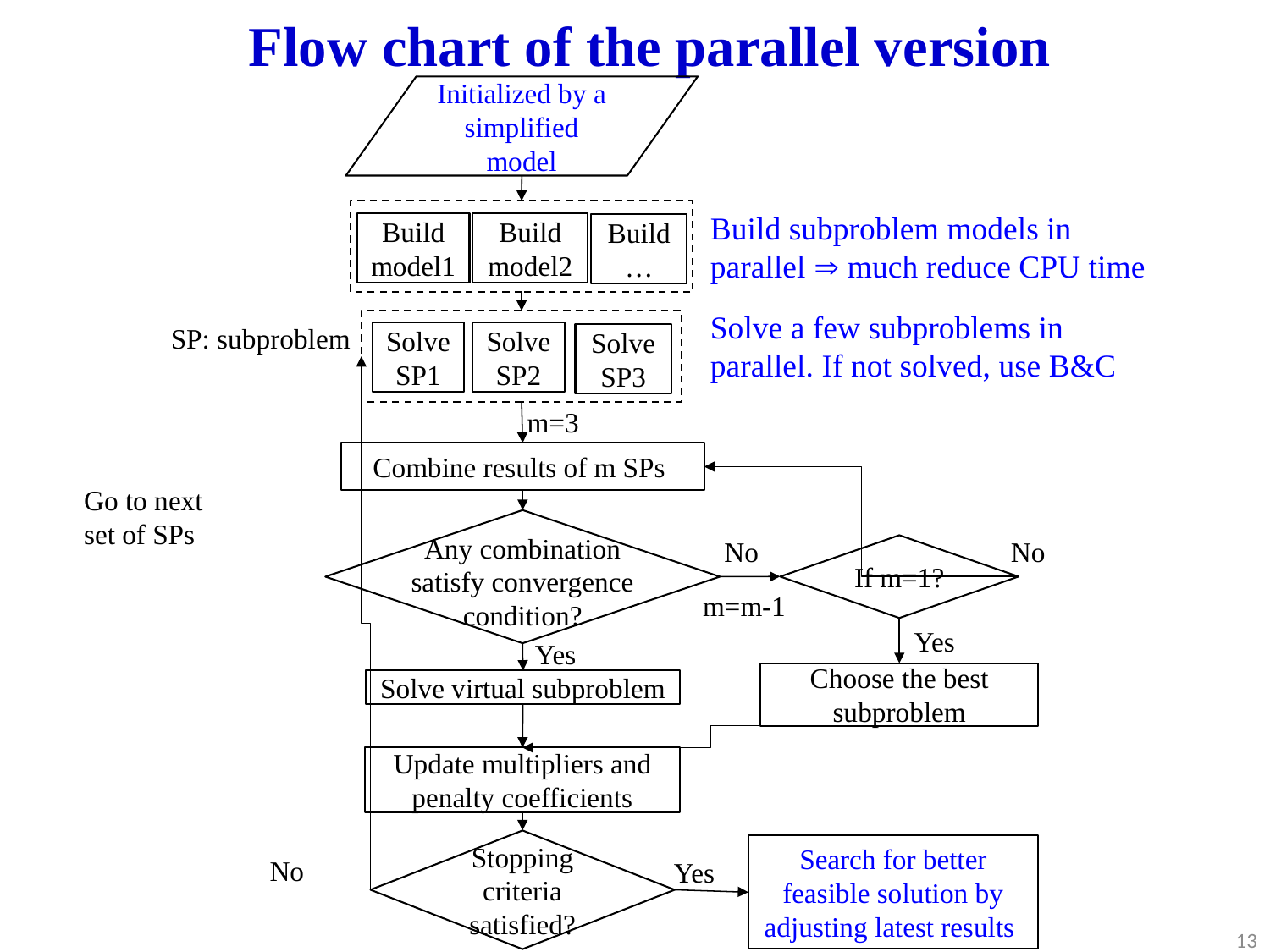

# Flow chart of the parallel version
Initialized by a simplified model
Solve a few subproblems in parallel. If not solved, use B&C

Solve SP1
Solve SP2
Solve SP3
m=3
Combine results of m SPs

Any combination satisfy convergence condition?
No
No
If m=1?
m=m-1
Yes
Yes
Choose the best subproblem
Solve virtual subproblem
Update multipliers and penalty coefficients
Search for better feasible solution by adjusting latest results
No
Yes
SP: subproblem
Go to next set of SPs
Stopping criteria satisfied?

Build subproblem models in parallel ⇒ much reduce CPU time
Build model2
Build model1
Build …
13